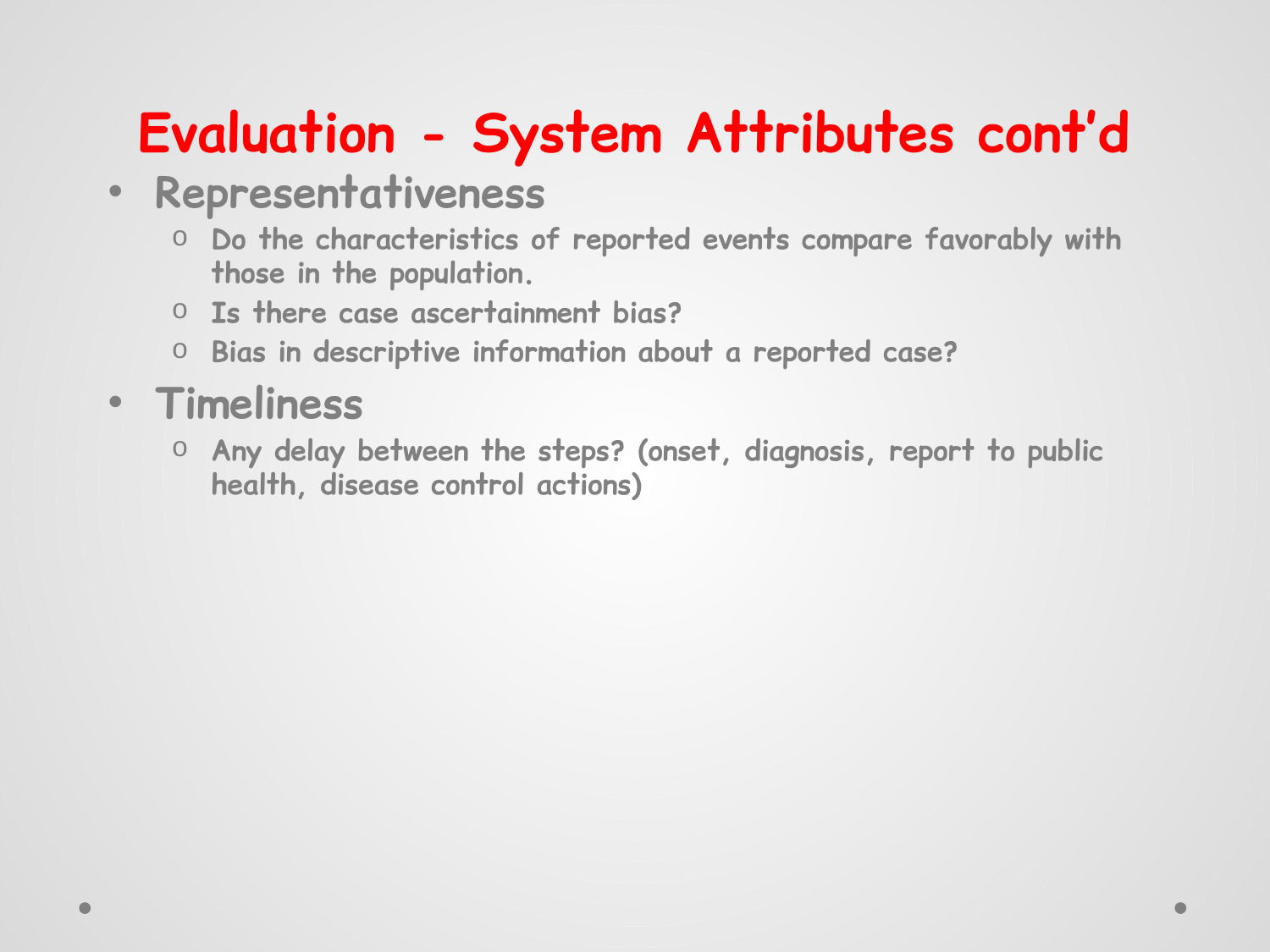

# Evaluation - System Attributes cont’d
Representativeness
Do the characteristics of reported events compare favorably with those in the population.
Is there case ascertainment bias?
Bias in descriptive information about a reported case?
Timeliness
Any delay between the steps? (onset, diagnosis, report to public health, disease control actions)